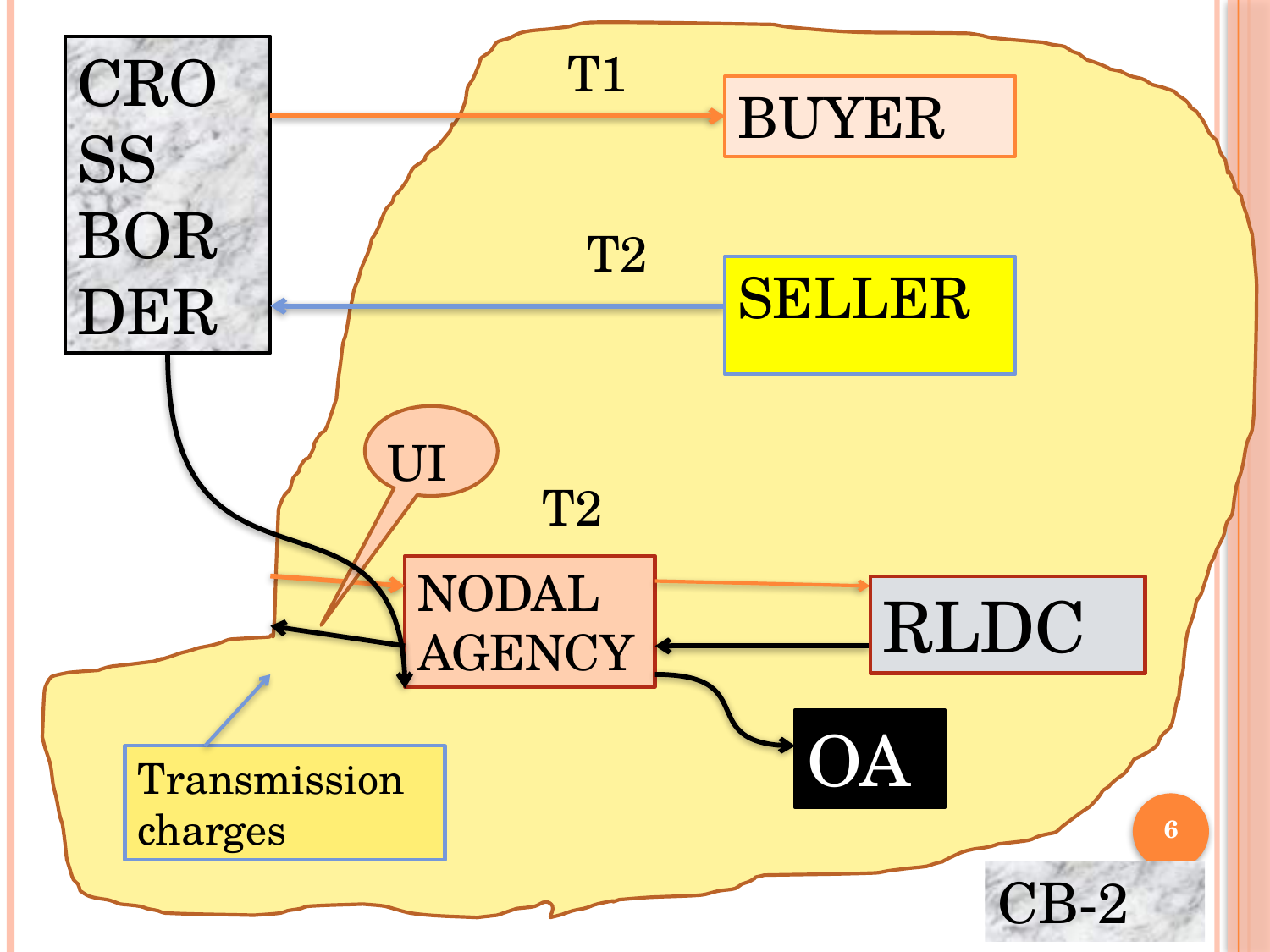

CROSS BORDER
T1
BUYER
T2
SELLER

UI
T2
NODAL AGENCY
RLDC
OA
Transmission charges
6
CB-2